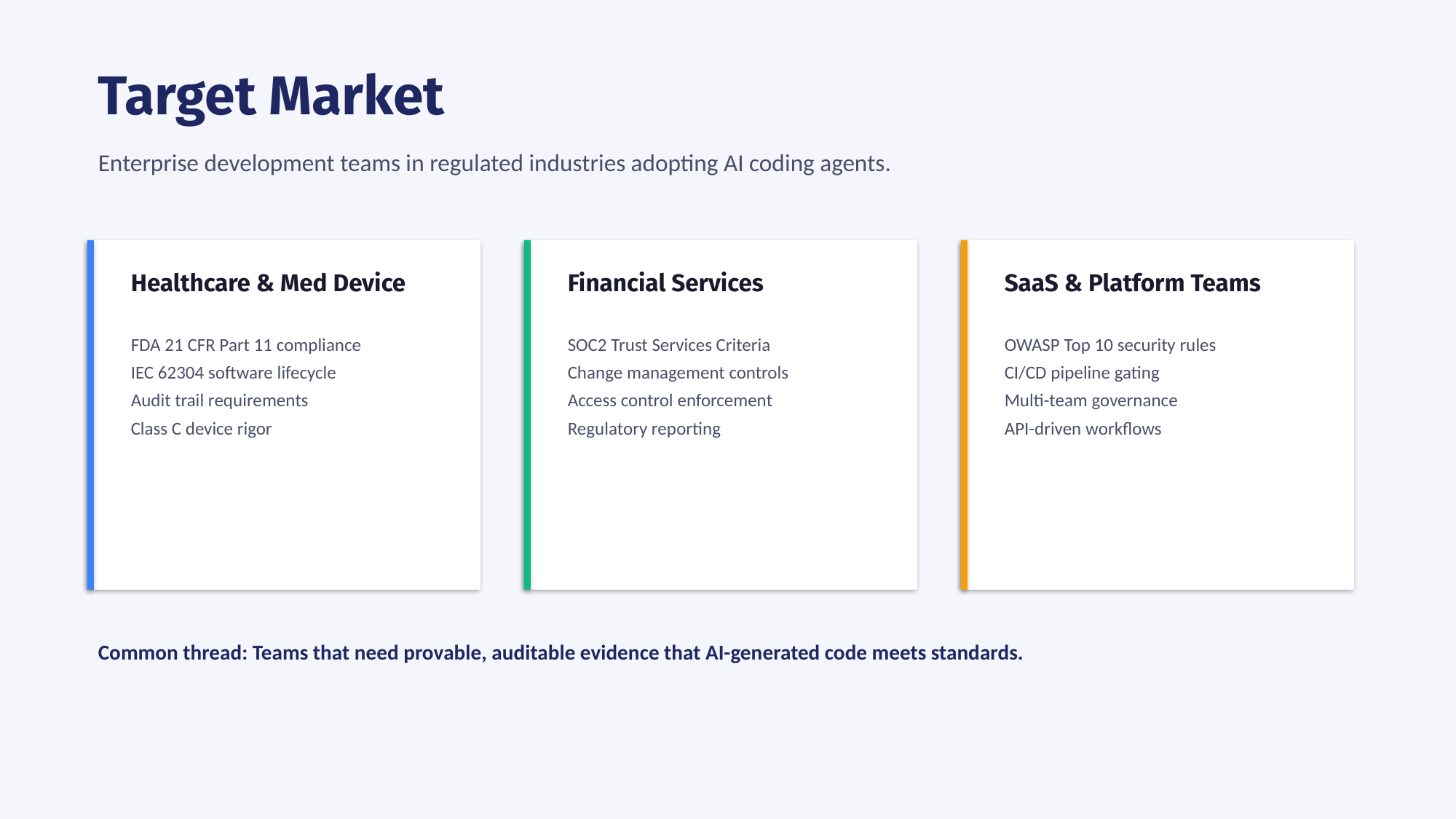

Target Market
Enterprise development teams in regulated industries adopting AI coding agents.

Healthcare & Med Device
Financial Services
SaaS & Platform Teams
FDA 21 CFR Part 11 compliance
IEC 62304 software lifecycle
Audit trail requirements
Class C device rigor
SOC2 Trust Services Criteria
Change management controls
Access control enforcement
Regulatory reporting
OWASP Top 10 security rules
CI/CD pipeline gating
Multi-team governance
API-driven workflows
Common thread: Teams that need provable, auditable evidence that AI-generated code meets standards.